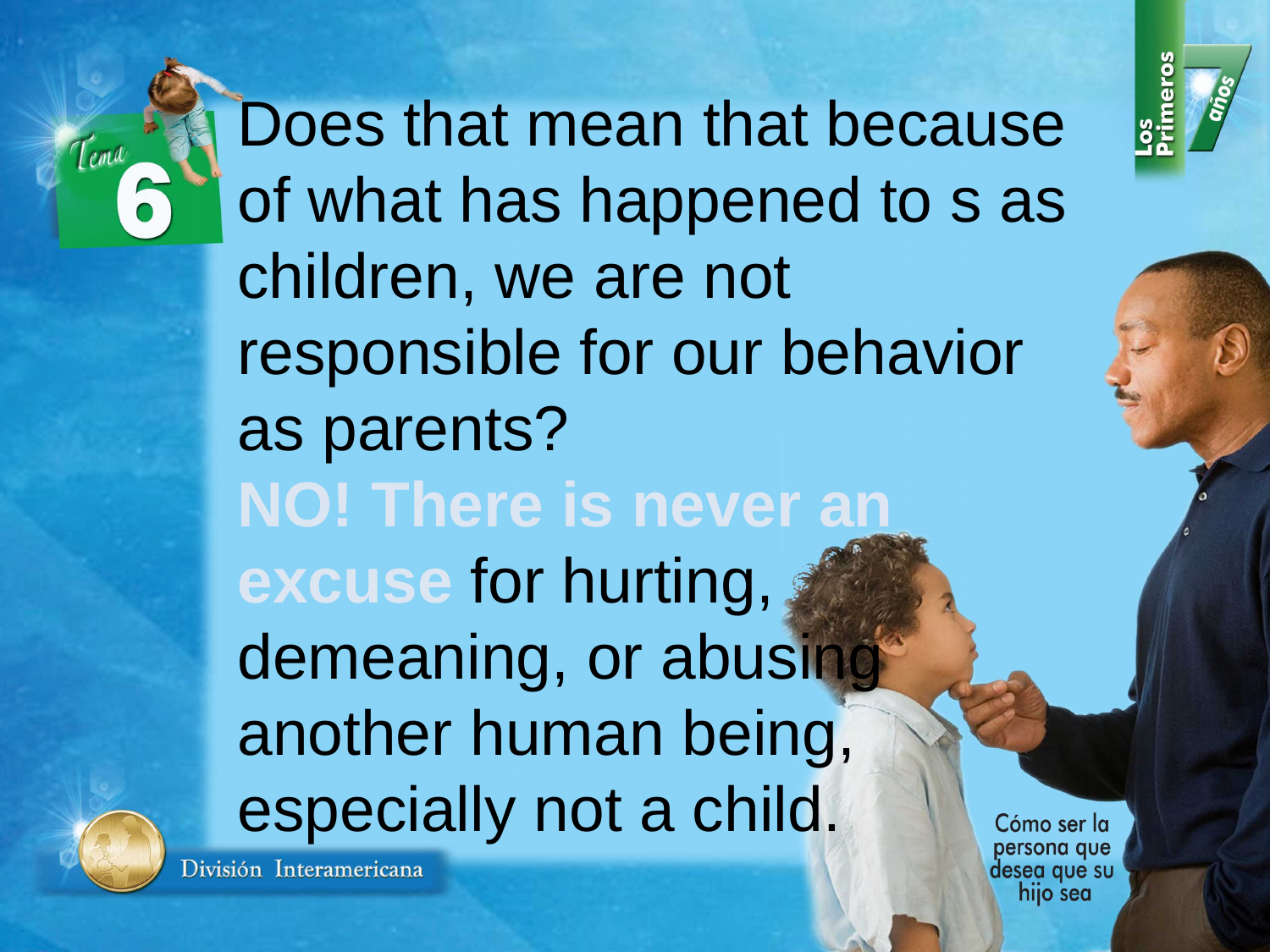

Does that mean that because of what has happened to s as children, we are not responsible for our behavior as parents?
NO! There is never an excuse for hurting, demeaning, or abusing another human being, especially not a child.